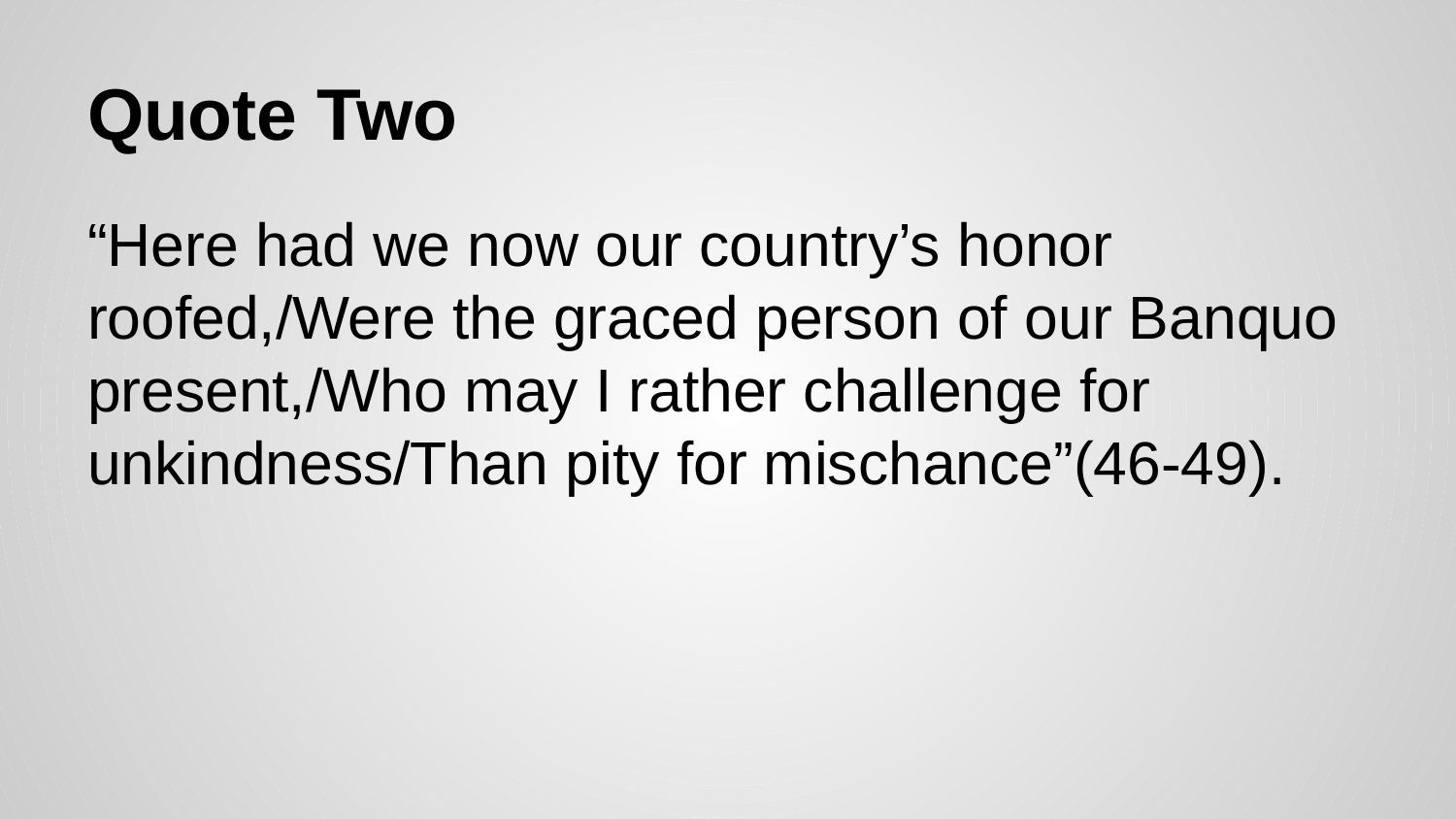

# Quote Two
“Here had we now our country’s honor roofed,/Were the graced person of our Banquo present,/Who may I rather challenge for unkindness/Than pity for mischance”(46-49).